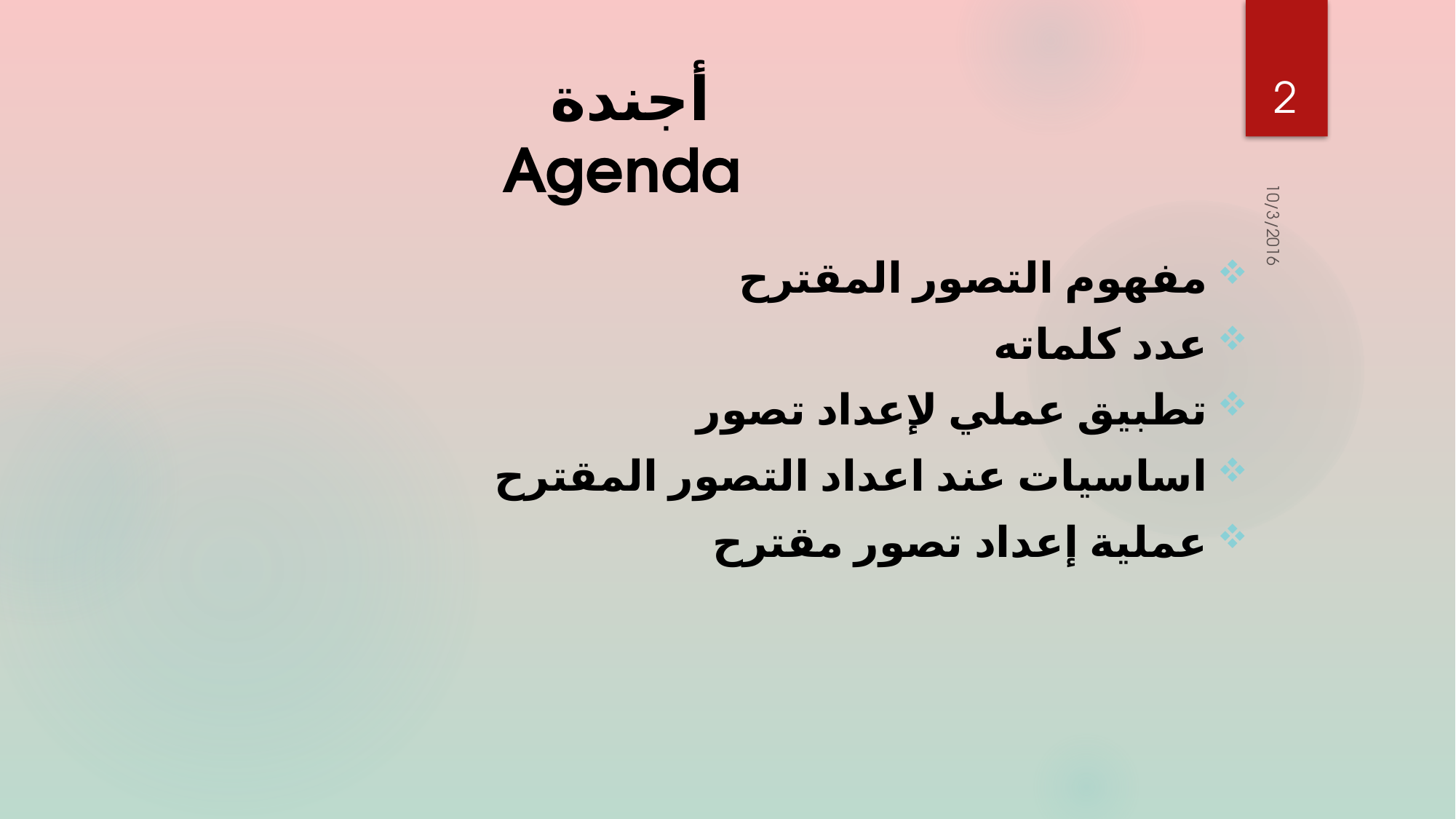

2
# أجندة Agenda
مفهوم التصور المقترح
عدد كلماته
تطبيق عملي لإعداد تصور
اساسيات عند اعداد التصور المقترح
عملية إعداد تصور مقترح
10/3/2016